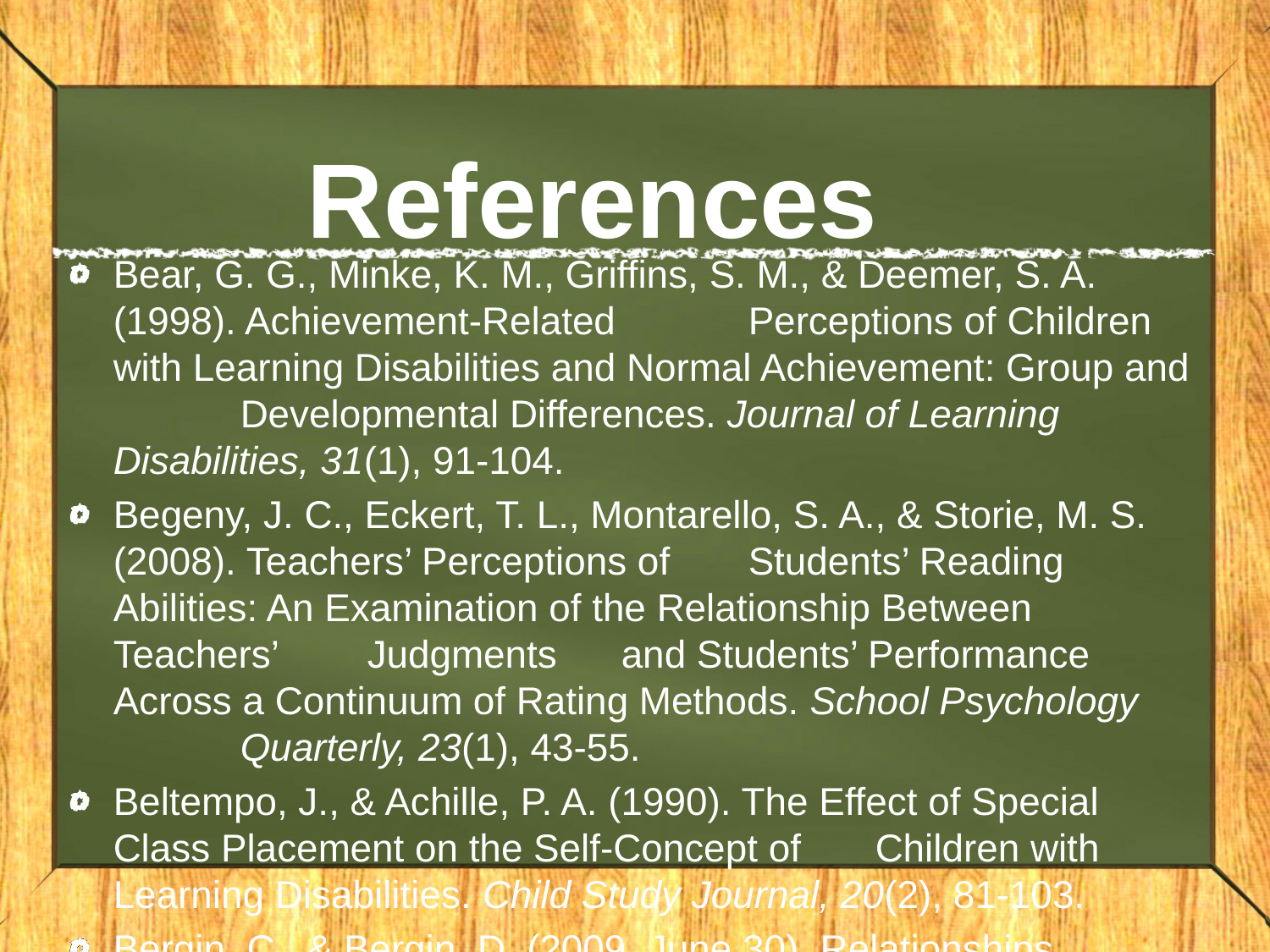

# References
Bear, G. G., Minke, K. M., Griffins, S. M., & Deemer, S. A. (1998). Achievement-Related 	Perceptions of Children with Learning Disabilities and Normal Achievement: Group and 	Developmental Differences. Journal of Learning Disabilities, 31(1), 91-104.
Begeny, J. C., Eckert, T. L., Montarello, S. A., & Storie, M. S. (2008). Teachers’ Perceptions of 	Students’ Reading Abilities: An Examination of the Relationship Between Teachers’ 	Judgments 	and Students’ Performance Across a Continuum of Rating Methods. School Psychology 	Quarterly, 23(1), 43-55.
Beltempo, J., & Achille, P. A. (1990). The Effect of Special Class Placement on the Self-Concept of 	Children with Learning Disabilities. Child Study Journal, 20(2), 81-103.
Bergin, C., & Bergin, D. (2009, June 30). Relationships Improve Student Success. Education 	Psychology Review. Retrieved from 	http://www.sciencedaily.com/releases/2009/06/090630132009.htm